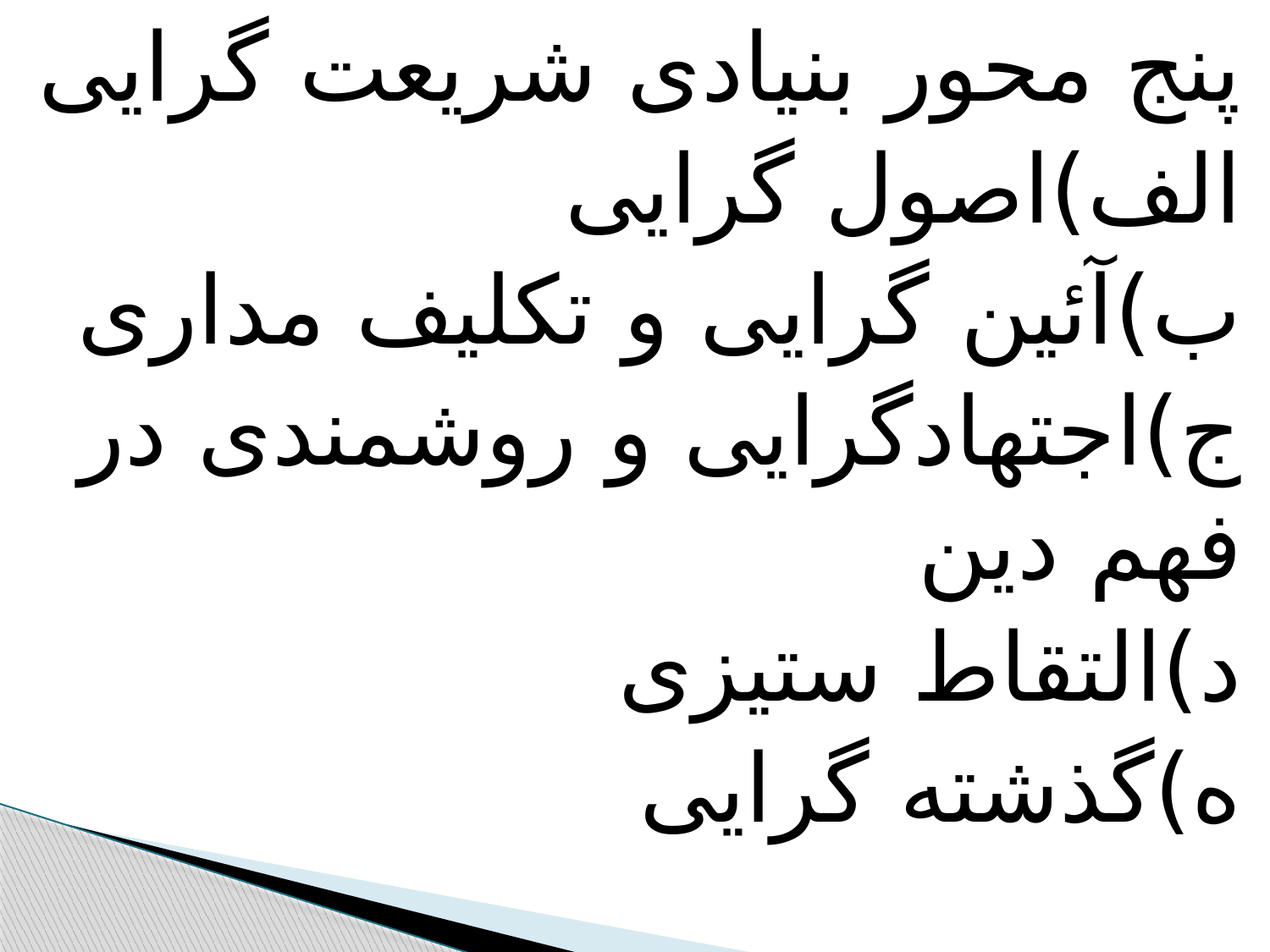

پنج محور بنیادی شریعت گرایی
الف)اصول گرایی
ب)آئین گرایی و تکلیف مداری
ج)اجتهادگرایی و روشمندی در فهم دین
د)التقاط ستیزی
ه)گذشته گرایی